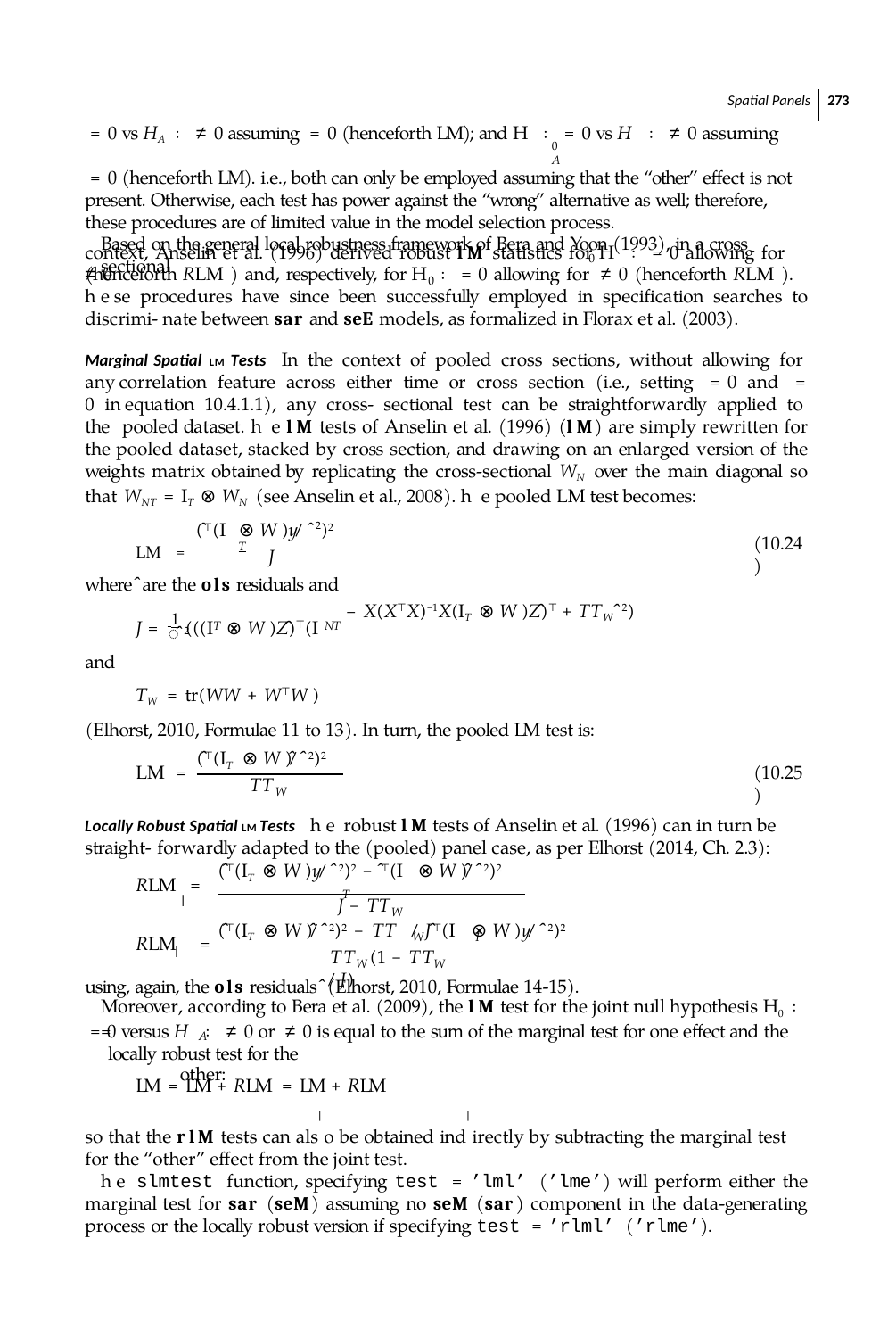

Spatial Panels  273

 = 0 vs HA ∶  ≠ 0 assuming  = 0 (henceforth LM); and H ∶  = 0 vs H  ∶  ≠ 0 assuming
0	A
 = 0 (henceforth LM). i.e., both can only be employed assuming that the “other” effect is not
present. Otherwise, each test has power against the “wrong” alternative as well; therefore, these procedures are of limited value in the model selection process.
Based on the general local robustness framework of Bera and Yoon (1993), in a cross sectional

context, Anselin et al. (1996) derived robust lm  statistics for H   ∶  = 0 allowing for  ≠ 0
0
(henceforth RLM ) and, respectively, for H ∶  = 0 allowing for  ≠ 0 (henceforth RLM ).
	0
hese procedures have since been successfully employed in speciﬁcation searches to discrimi- nate between sar and sem models, as formalized in Florax et al. (2003).

Marginal Spatial  LM  Tests    In  the  context  of  pooled  cross  sections,  without  allowing  for  any correlation  feature  across  either  time  or  cross  section  (i.e.,  setting   = 0  and   = 0  in equation  10.4.1.1),  any  cross-  sectional  test  can  be  straightforwardly  applied  to  the  pooled dataset. he lm tests of Anselin et al. (1996) (lm) are simply rewritten for the pooled dataset, stacked by cross section, and drawing on an enlarged version of the weights matrix obtained by replicating the cross-sectional WN   over the main diagonal so that WNT  = IT  ⊗ WN   (see Anselin et al., 2008). he pooled LM test becomes:
(̂⊤(I ⊗ W )y∕̂ 2)2
LM = 	T
(10.24)

J
where ̂ are the ols residuals and
– X(X⊤X)−1X(IT ⊗ W )Ẑ)⊤ + TTW ̂ 2)

J =  1 (((I ⊗ W )Ẑ)⊤(I
T	NT
̂ 2

and
TW = tr(WW + W⊤W )
(Elhorst, 2010, Formulae 11 to 13). In turn, the pooled LM test is:
(̂⊤(IT ⊗ W )̂∕̂ 2)2

(10.25)
LM =

TT

W
Locally Robust Spatial LM Tests    he robust lm tests of Anselin et al. (1996) can in turn be straight- forwardly adapted to the (pooled) panel case, as per Elhorst (2014, Ch. 2.3):
(̂⊤(IT ⊗ W )y∕̂ 2)2 − ̂⊤(I  ⊗ W )̂∕̂ 2)2
	T
RLM =
|
J − TT

W
(̂⊤(IT ⊗ W )̂∕̂ 2)2 − TT  ∕Ĵ⊤(I  ⊗ W )y∕̂ 2)2
	W	T
RLM	=
|
TT   (1 − TT   ∕J)

W	W
using, again, the ols residuals ̂ (Elhorst, 2010, Formulae 14-15).
Moreover, according to Bera et al. (2009), the lm test for the joint null hypothesis H0  ∶  =
 = 0 versus H ∶  ≠ 0 or  ≠ 0 is equal to the sum of the marginal test for one effect and the
A
locally robust test for the other:
LM = LM + RLM  = LM + RLM
so that the rlm tests can als| o be obtained ind| irectly by subtracting the marginal test for the “other” effect from the joint test.
he slmtest function, specifying test = ’lml’ (’lme’) will perform either the marginal test for sar (sem) assuming no sem (sar) component in the data-generating process or the locally robust version if specifying test = ’rlml’ (’rlme’).